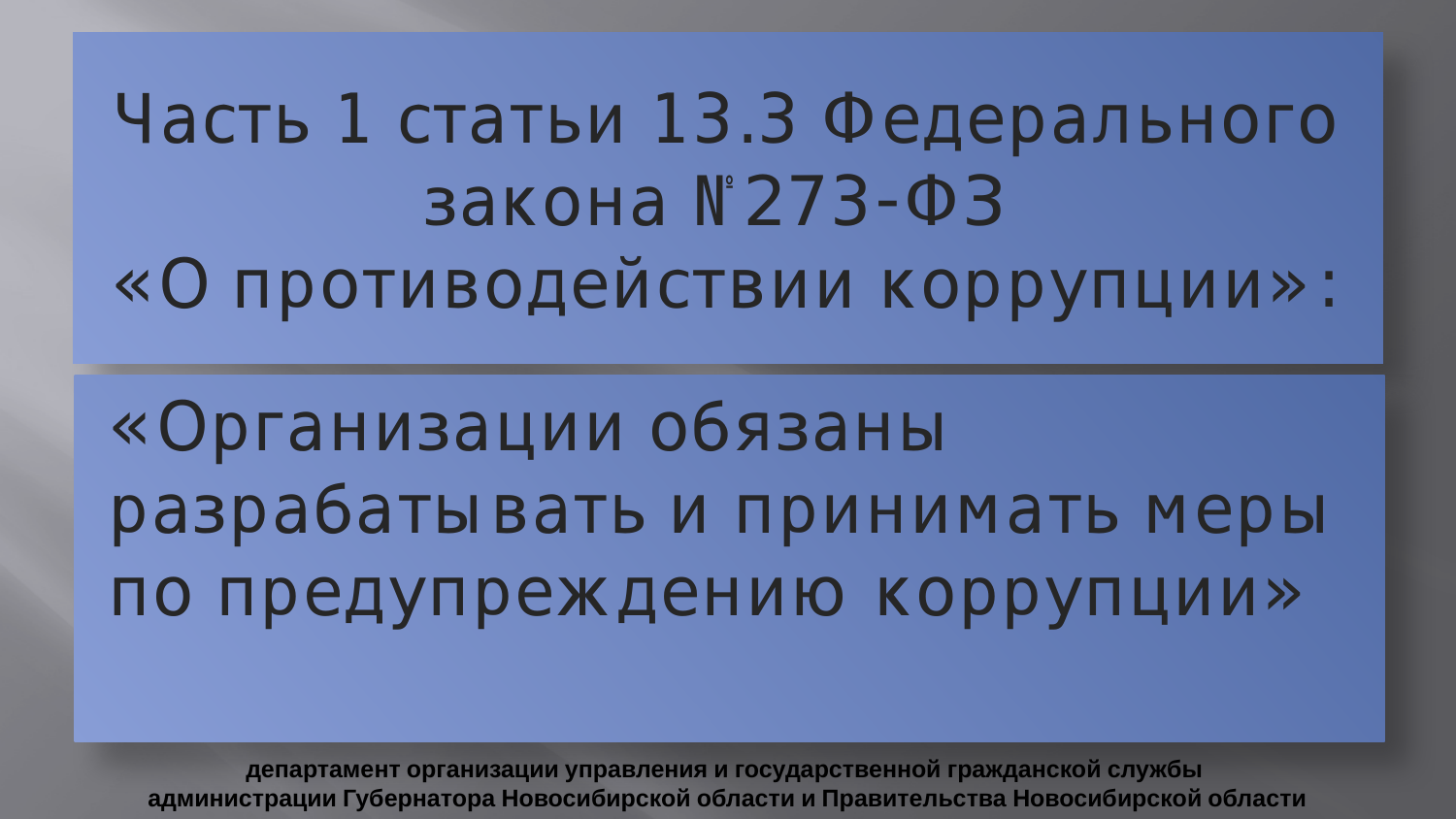

# Часть 1 статьи 13.3 Федерального закона №273-ФЗ «О противодействии коррупции»:
«Организации обязаны разрабатывать и принимать меры по предупреждению коррупции»
департамент организации управления и государственной гражданской службы
администрации Губернатора Новосибирской области и Правительства Новосибирской области